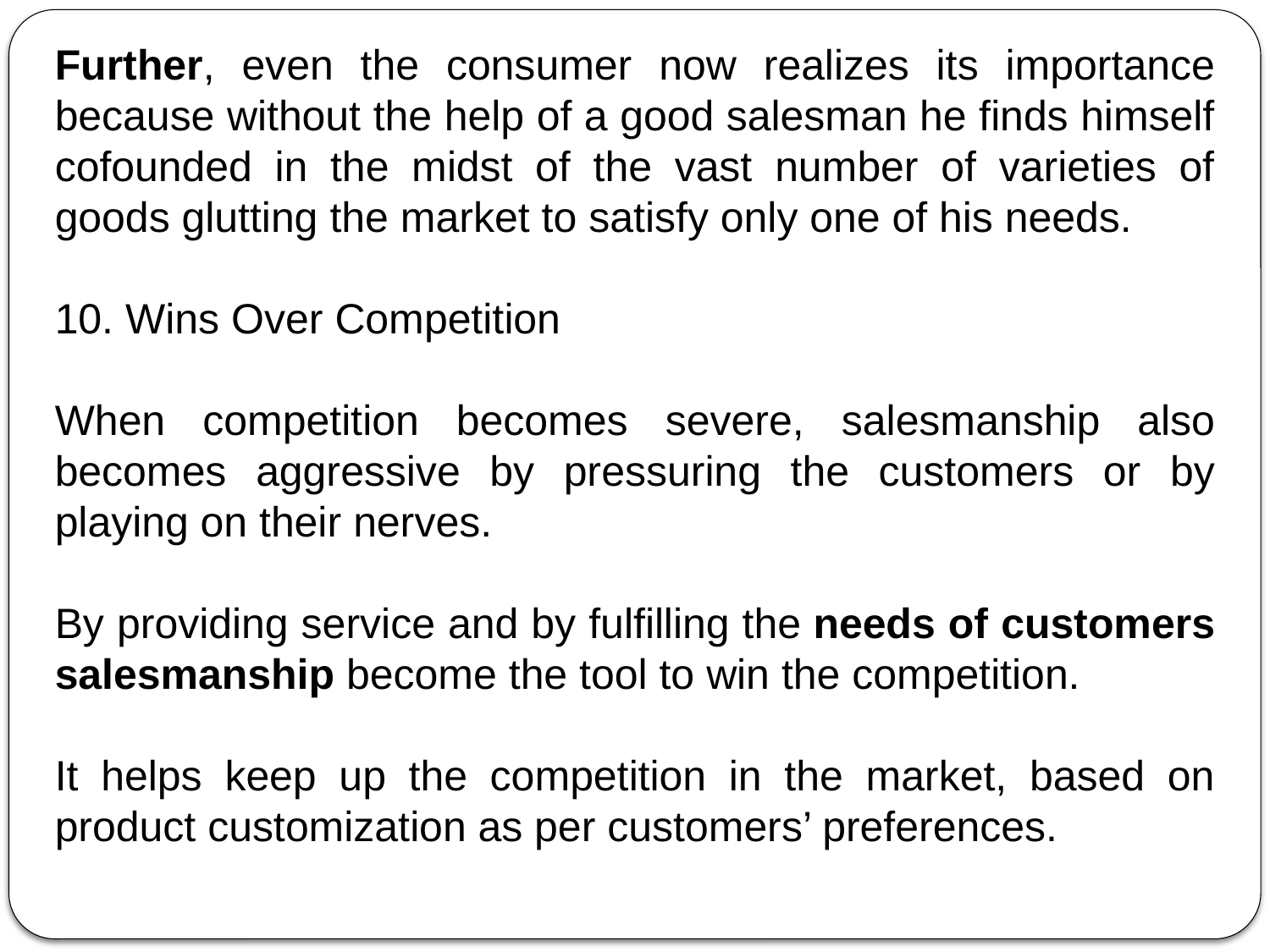

Further, even the consumer now realizes its importance because without the help of a good salesman he finds himself cofounded in the midst of the vast number of varieties of goods glutting the market to satisfy only one of his needs.

10. Wins Over Competition

When competition becomes severe, salesmanship also becomes aggressive by pressuring the customers or by playing on their nerves.

By providing service and by fulfilling the needs of customers salesmanship become the tool to win the competition.

It helps keep up the competition in the market, based on product customization as per customers’ preferences.